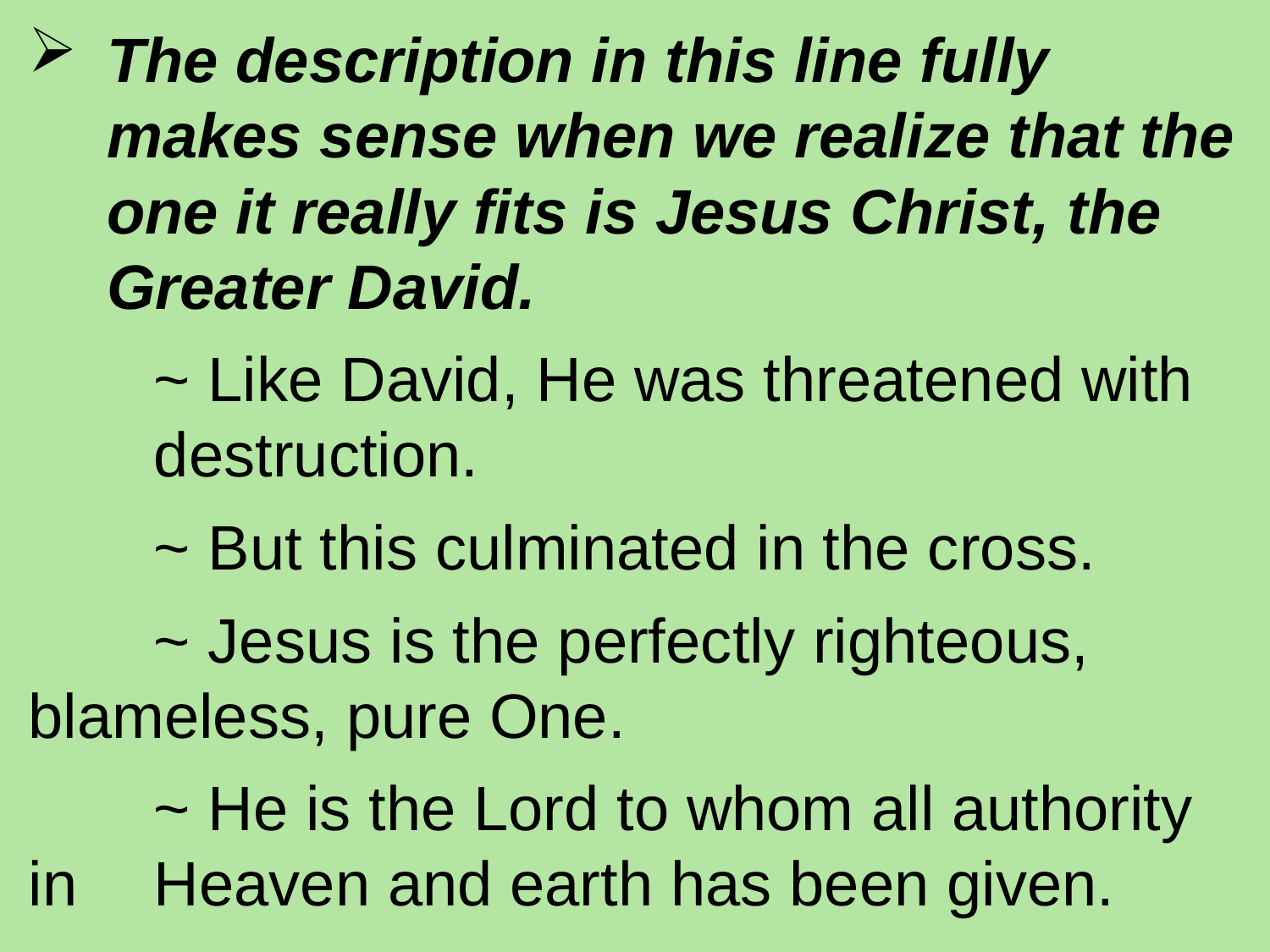

The description in this line fully makes sense when we realize that the one it really fits is Jesus Christ, the Greater David.
		~ Like David, He was threatened with 					destruction.
		~ But this culminated in the cross.
		~ Jesus is the perfectly righteous, 						blameless, pure One.
		~ He is the Lord to whom all authority in 					Heaven and earth has been given.